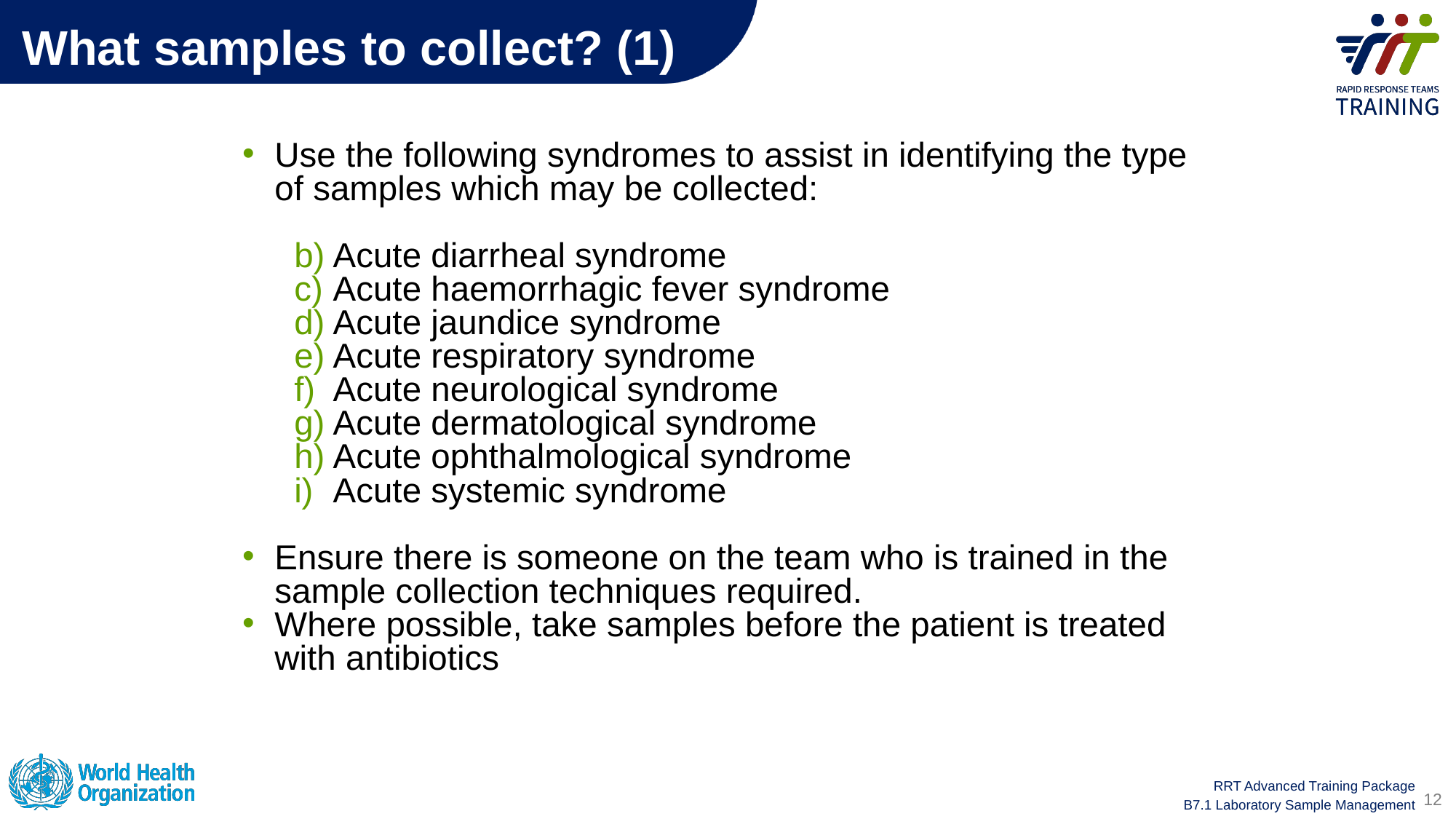

What samples to collect? (1)
Use the following syndromes to assist in identifying the type of samples which may be collected:

Acute diarrheal syndrome
Acute haemorrhagic fever syndrome
Acute jaundice syndrome
Acute respiratory syndrome
Acute neurological syndrome
Acute dermatological syndrome
Acute ophthalmological syndrome
Acute systemic syndrome

Ensure there is someone on the team who is trained in the sample collection techniques required.
Where possible, take samples before the patient is treated with antibiotics